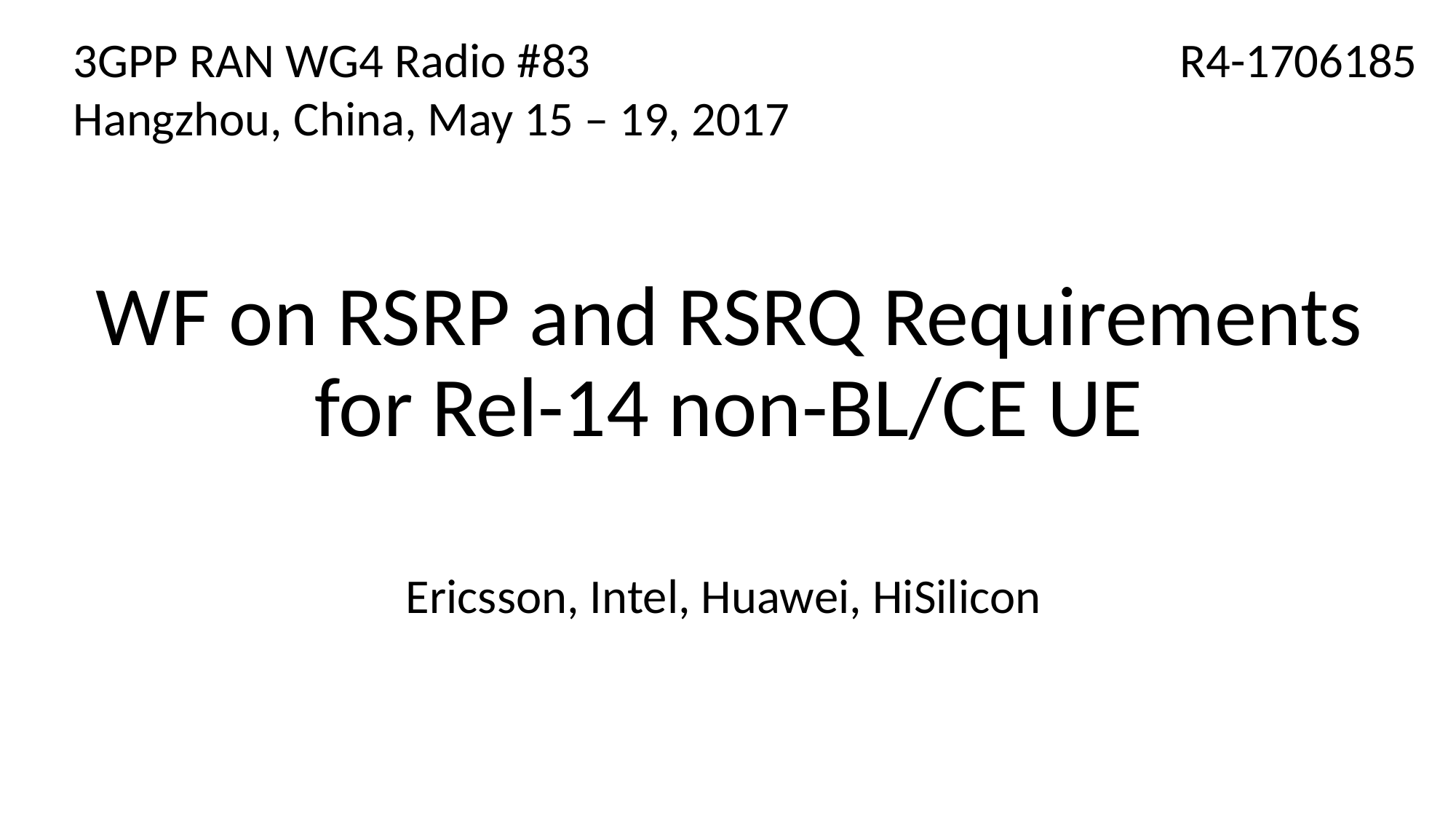

3GPP RAN WG4 Radio #83
Hangzhou, China, May 15 – 19, 2017
R4-1706185
# WF on RSRP and RSRQ Requirements for Rel-14 non-BL/CE UE
Ericsson, Intel, Huawei, HiSilicon